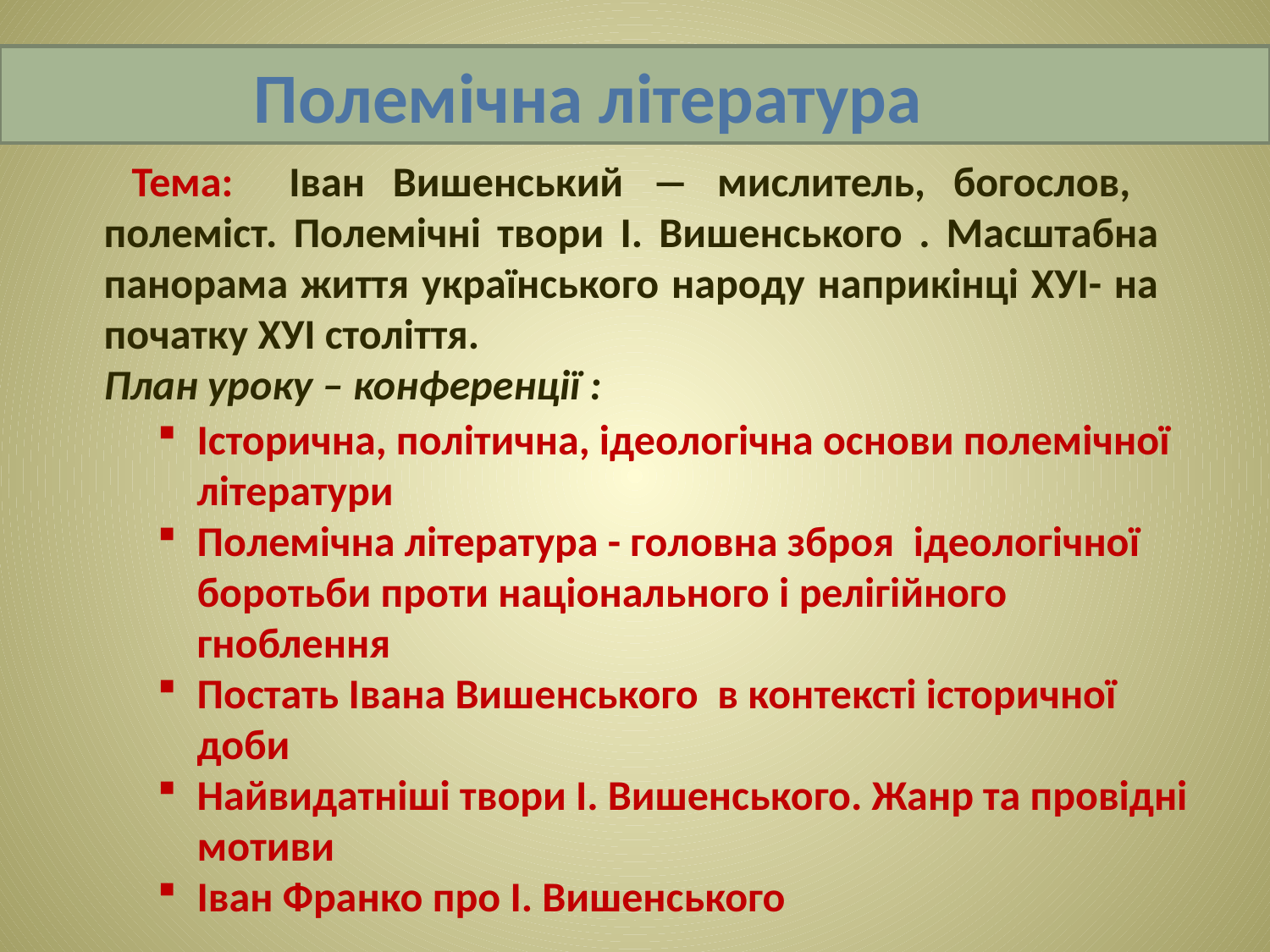

Полемічна література
 Тема:  Іван Вишенський ― мислитель, богослов,  полеміст. Полемічні твори І. Вишенського . Масштабна панорама життя українського народу наприкінці ХУІ- на початку ХУІ століття.
План уроку – конференції :
Історична, політична, ідеологічна основи полемічної літератури
Полемічна література - головна зброя  ідеологічної боротьби проти національного і релігійного гноблення
Постать Івана Вишенського  в контексті історичної доби
Найвидатніші твори І. Вишенського. Жанр та провідні мотиви
Іван Франко про І. Вишенського